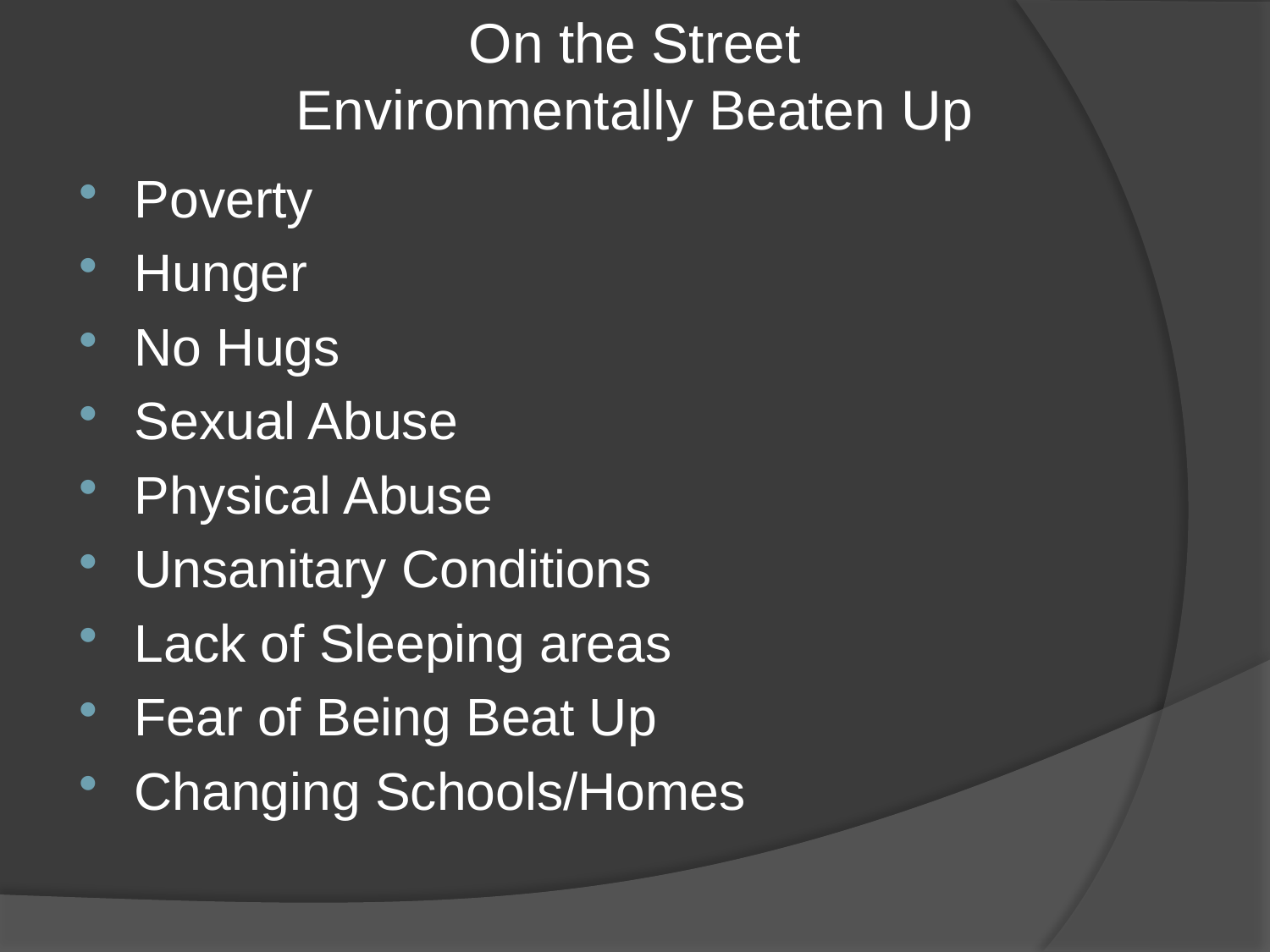

# On the Street Environmentally Beaten Up
Poverty
Hunger
No Hugs
Sexual Abuse
Physical Abuse
Unsanitary Conditions
Lack of Sleeping areas
Fear of Being Beat Up
Changing Schools/Homes